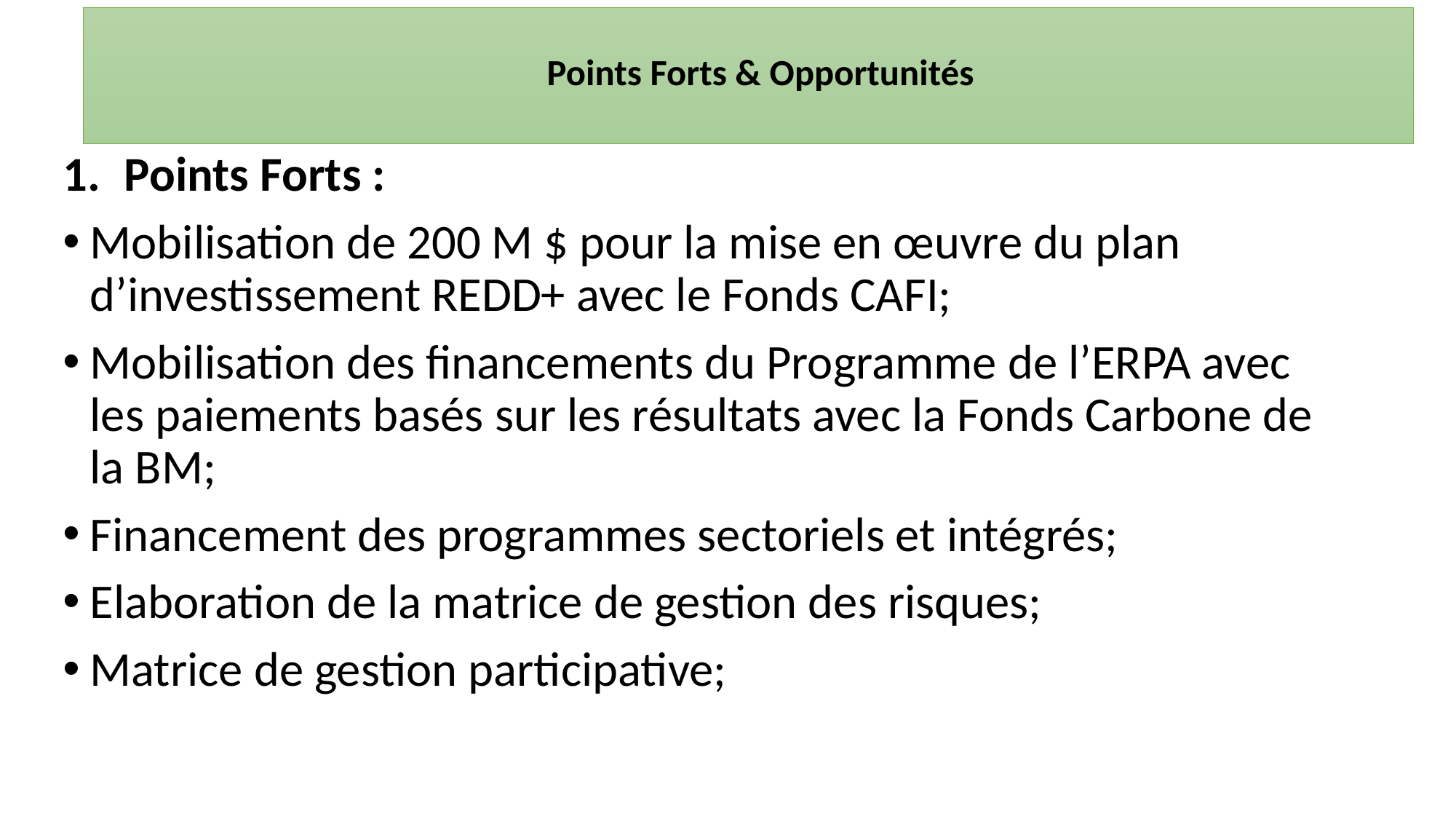

# Points Forts & Opportunités
Points Forts :
Mobilisation de 200 M $ pour la mise en œuvre du plan d’investissement REDD+ avec le Fonds CAFI;
Mobilisation des financements du Programme de l’ERPA avec les paiements basés sur les résultats avec la Fonds Carbone de la BM;
Financement des programmes sectoriels et intégrés;
Elaboration de la matrice de gestion des risques;
Matrice de gestion participative;